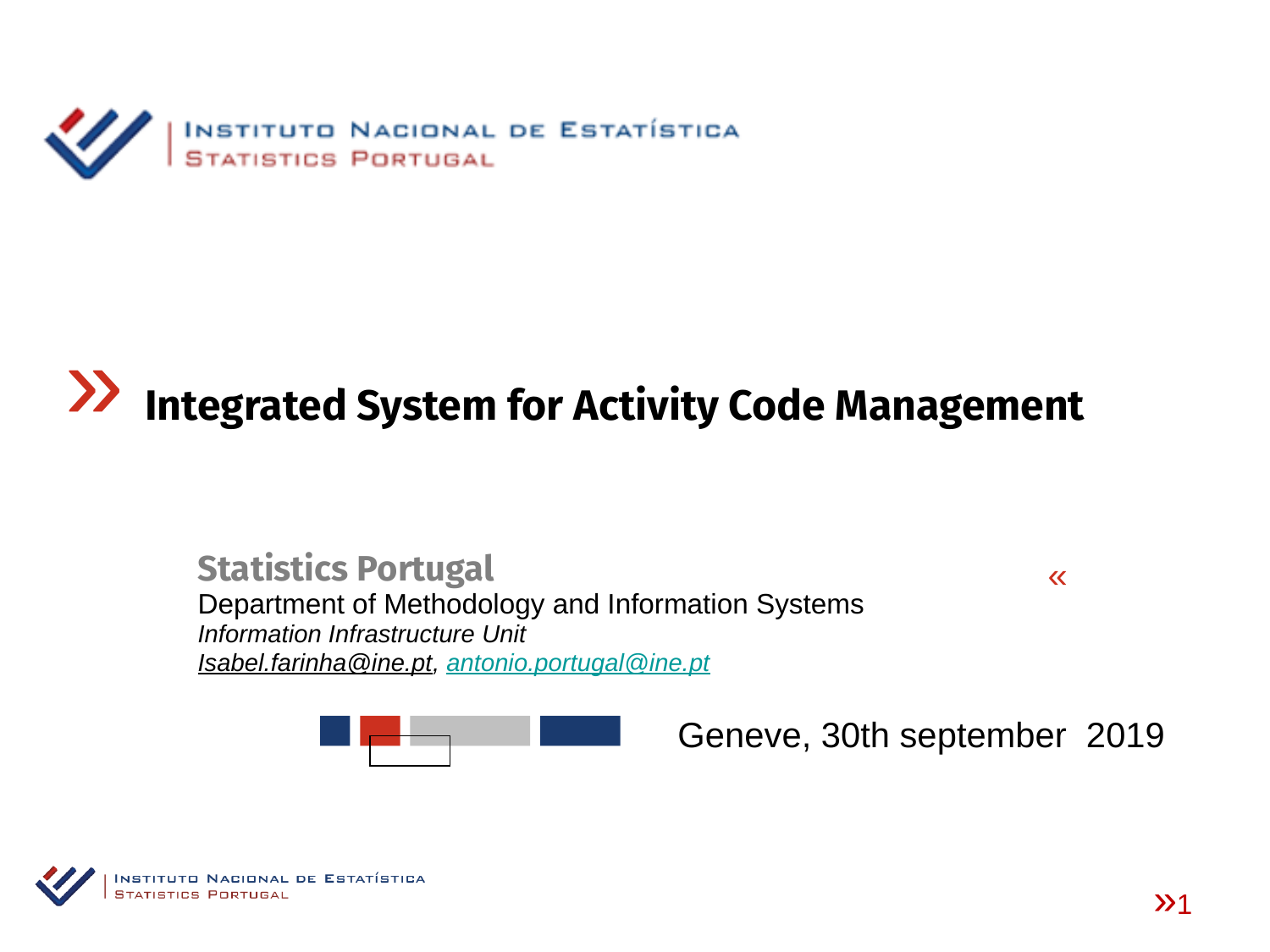

Integrated System for Activity Code Management
Statistics Portugal

Department of Methodology and Information Systems
Information Infrastructure Unit
Isabel.farinha@ine.pt, antonio.portugal@ine.pt

Geneve, 30th september  2019